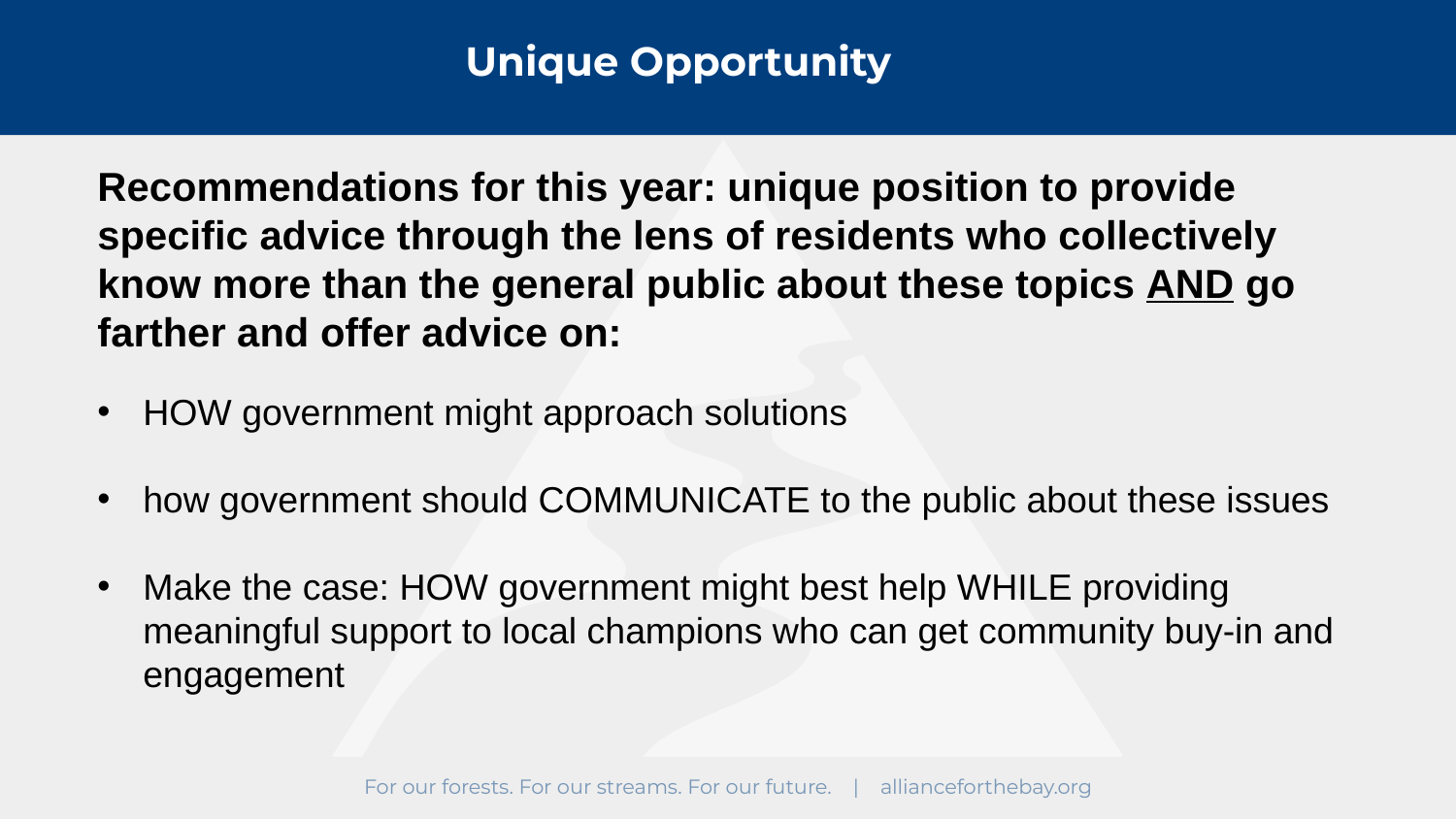

Unique Opportunity
Recommendations for this year: unique position to provide specific advice through the lens of residents who collectively know more than the general public about these topics AND go farther and offer advice on:

HOW government might approach solutions

how government should COMMUNICATE to the public about these issues

Make the case: HOW government might best help WHILE providing meaningful support to local champions who can get community buy-in and engagement